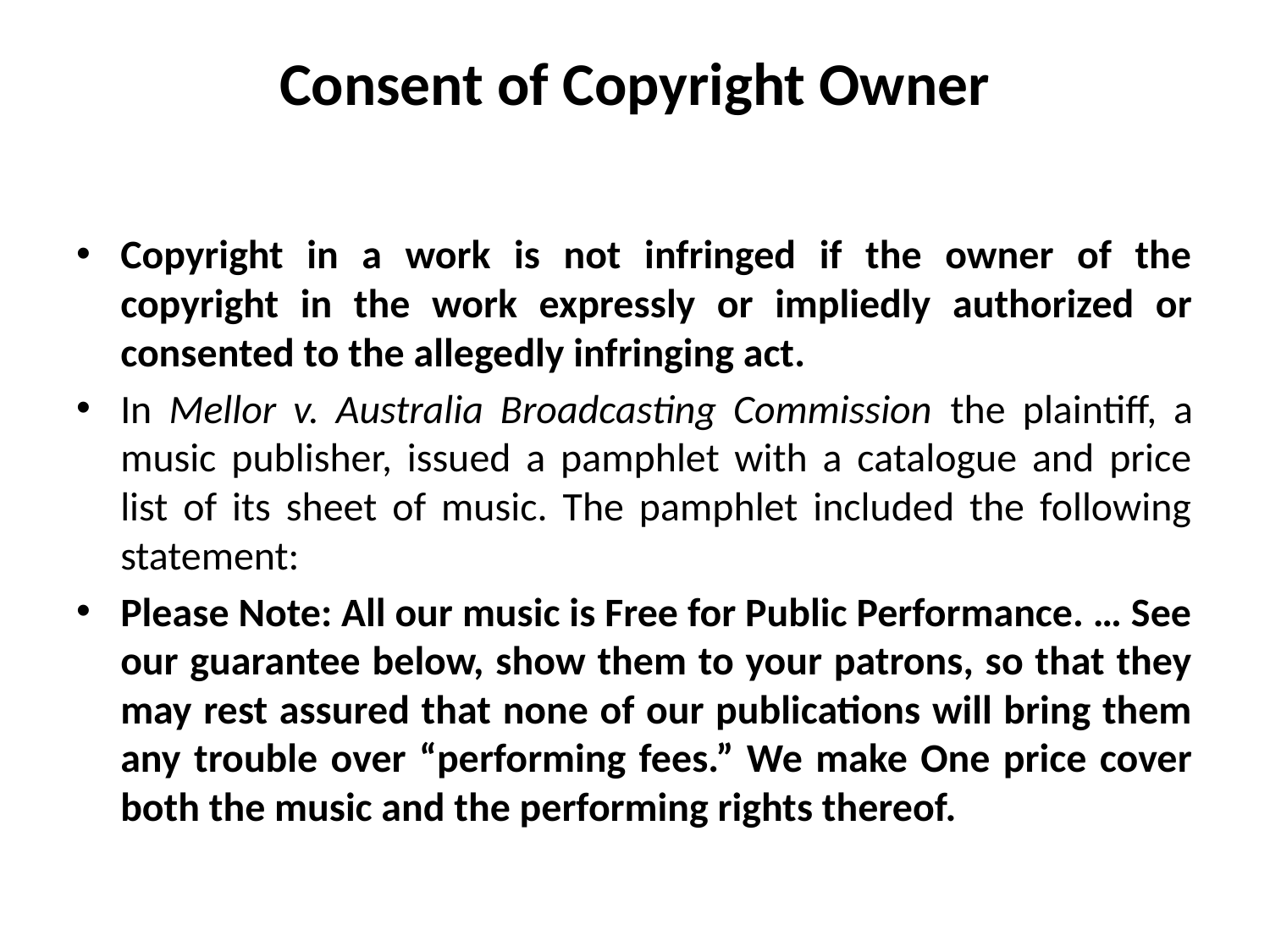

# Consent of Copyright Owner
Copyright in a work is not infringed if the owner of the copyright in the work expressly or impliedly authorized or consented to the allegedly infringing act.
In Mellor v. Australia Broadcasting Commission the plaintiff, a music publisher, issued a pamphlet with a catalogue and price list of its sheet of music. The pamphlet included the following statement:
Please Note: All our music is Free for Public Performance. … See our guarantee below, show them to your patrons, so that they may rest assured that none of our publications will bring them any trouble over “performing fees.” We make One price cover both the music and the performing rights thereof.